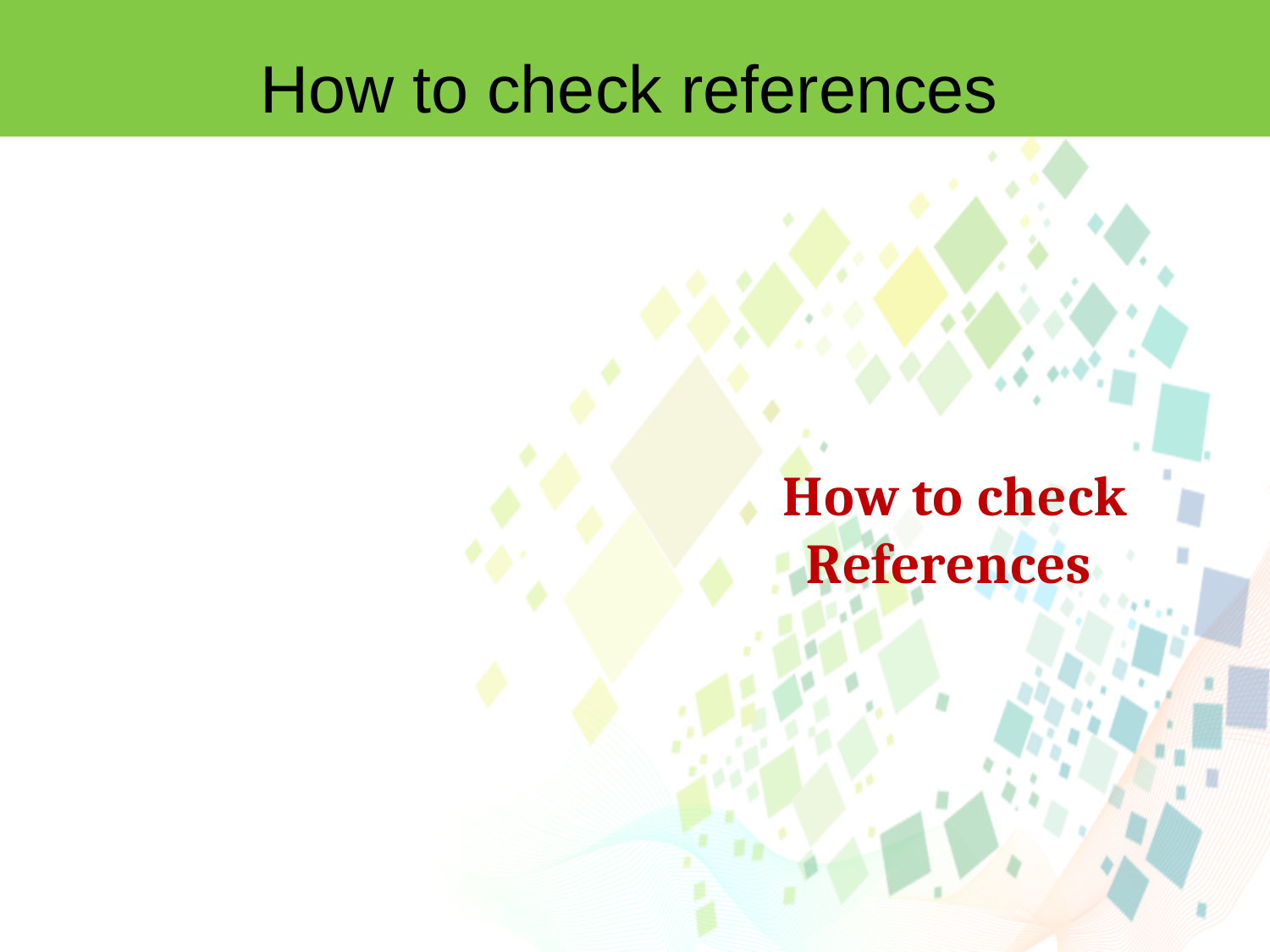

How to check references
How to check References